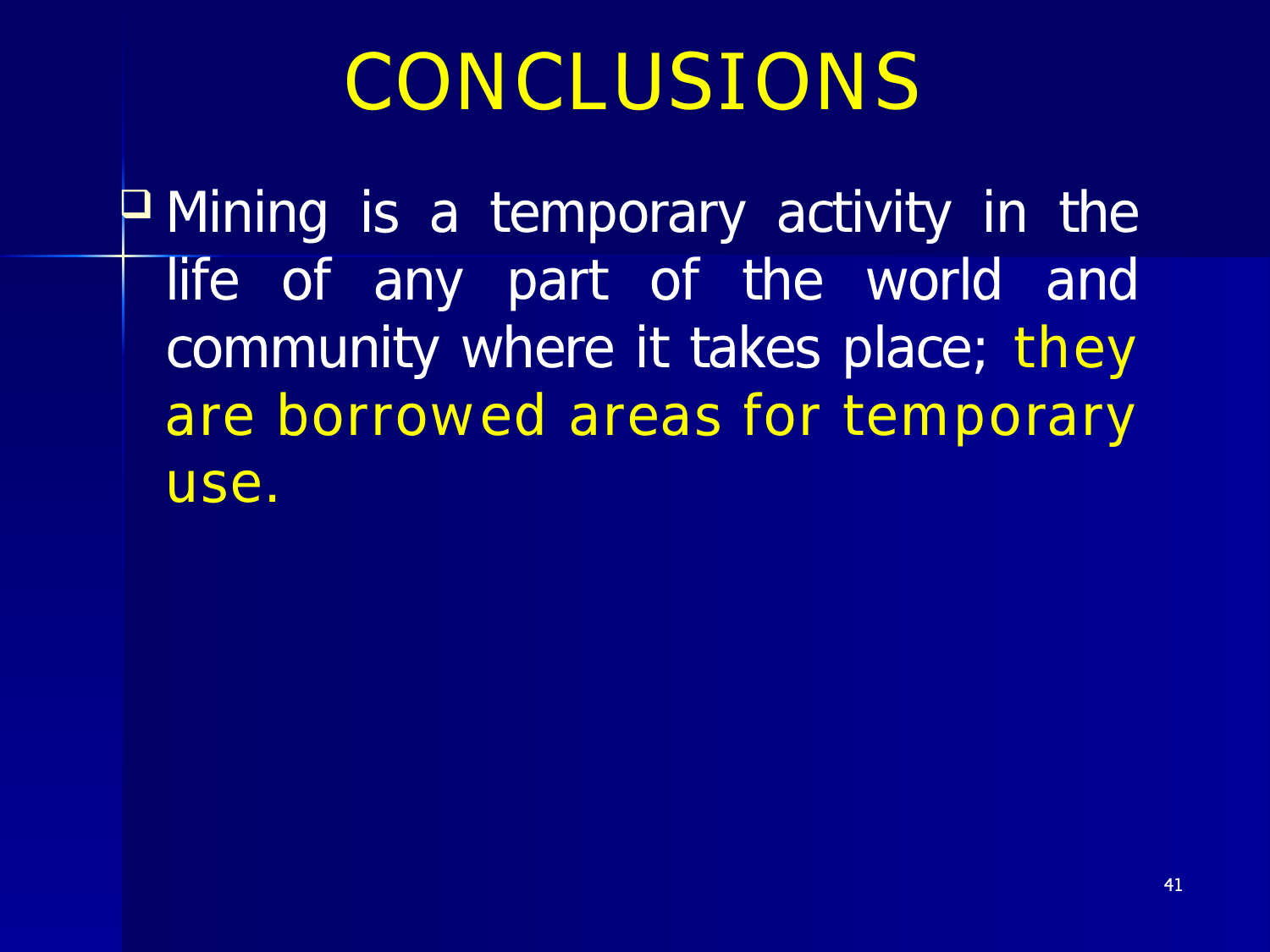

# CONCLUSIONS
Mining is a temporary activity in the life of any part of the world and community where it takes place; they are borrowed areas for temporary use.
41